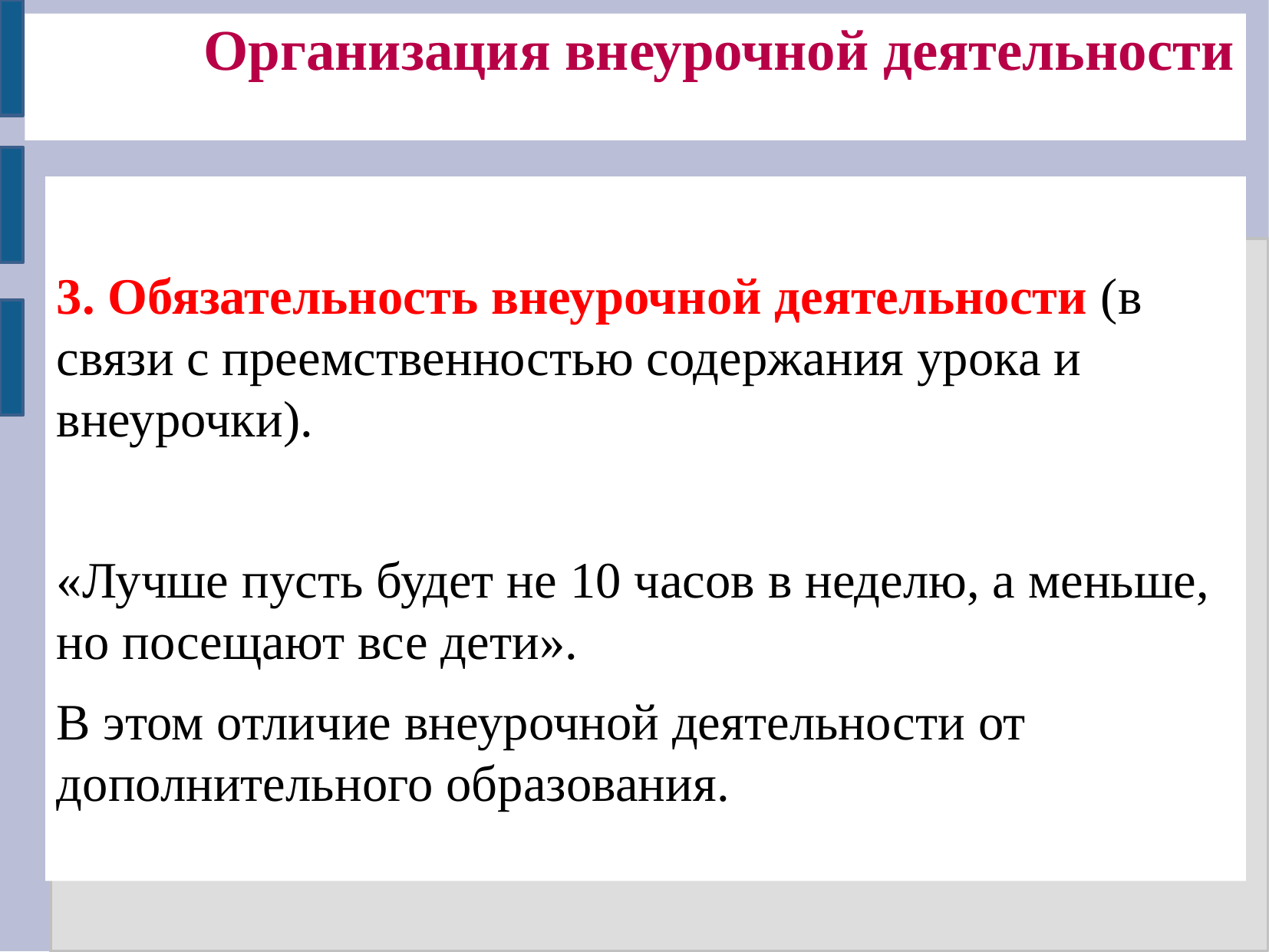

Организация внеурочной деятельности

3. Обязательность внеурочной деятельности (в связи с преемственностью содержания урока и внеурочки).

«Лучше пусть будет не 10 часов в неделю, а меньше, но посещают все дети».
В этом отличие внеурочной деятельности от дополнительного образования.